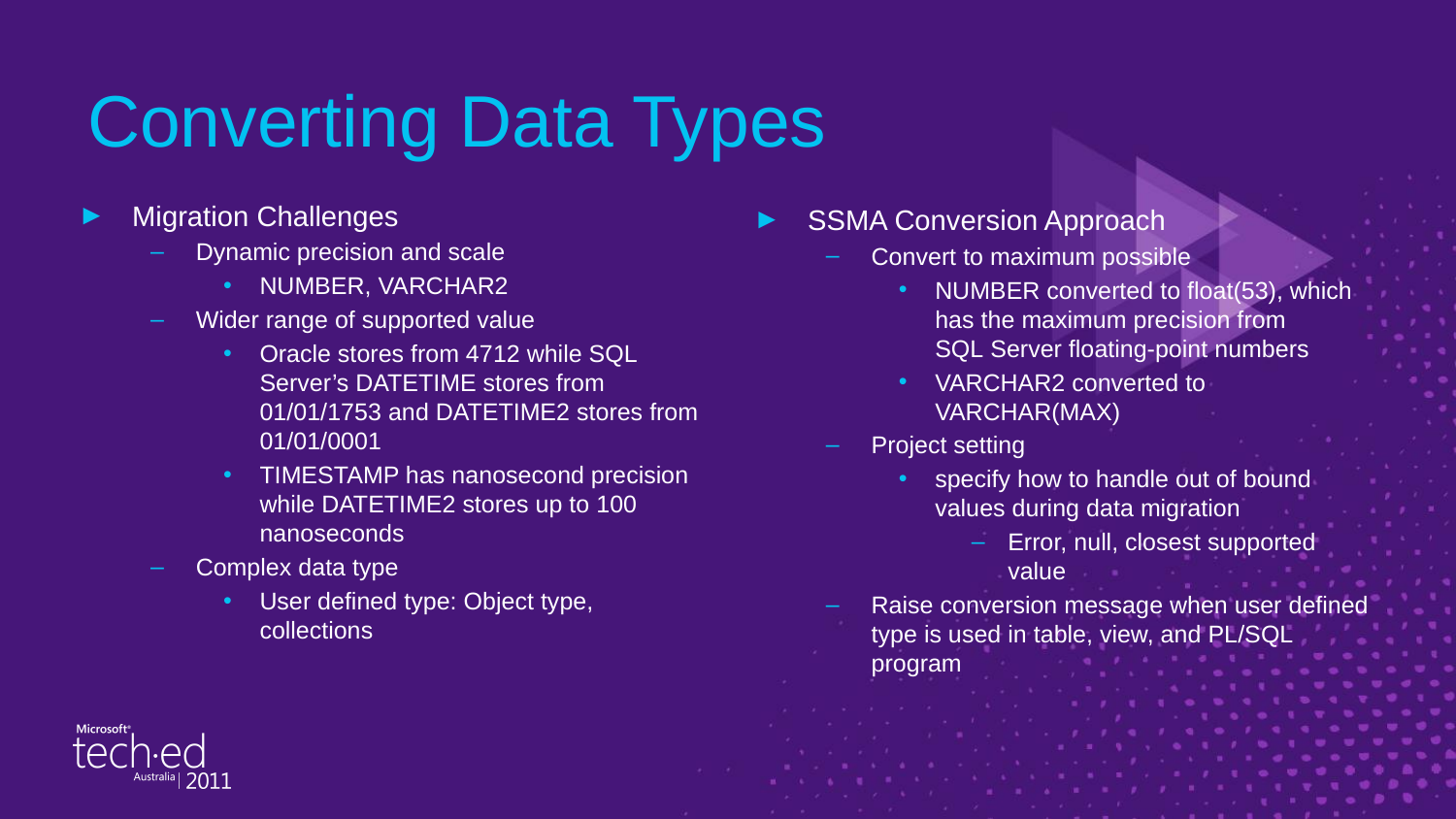

# Converting Data Types
Migration Challenges
Dynamic precision and scale
NUMBER, VARCHAR2
Wider range of supported value
Oracle stores from 4712 while SQL Server’s DATETIME stores from 01/01/1753 and DATETIME2 stores from 01/01/0001
TIMESTAMP has nanosecond precision while DATETIME2 stores up to 100 nanoseconds
Complex data type
User defined type: Object type, collections

SSMA Conversion Approach
Convert to maximum possible
NUMBER converted to float(53), which has the maximum precision from SQL Server floating-point numbers
VARCHAR2 converted to VARCHAR(MAX)
Project setting
specify how to handle out of bound values during data migration
Error, null, closest supported value
Raise conversion message when user defined type is used in table, view, and PL/SQL program